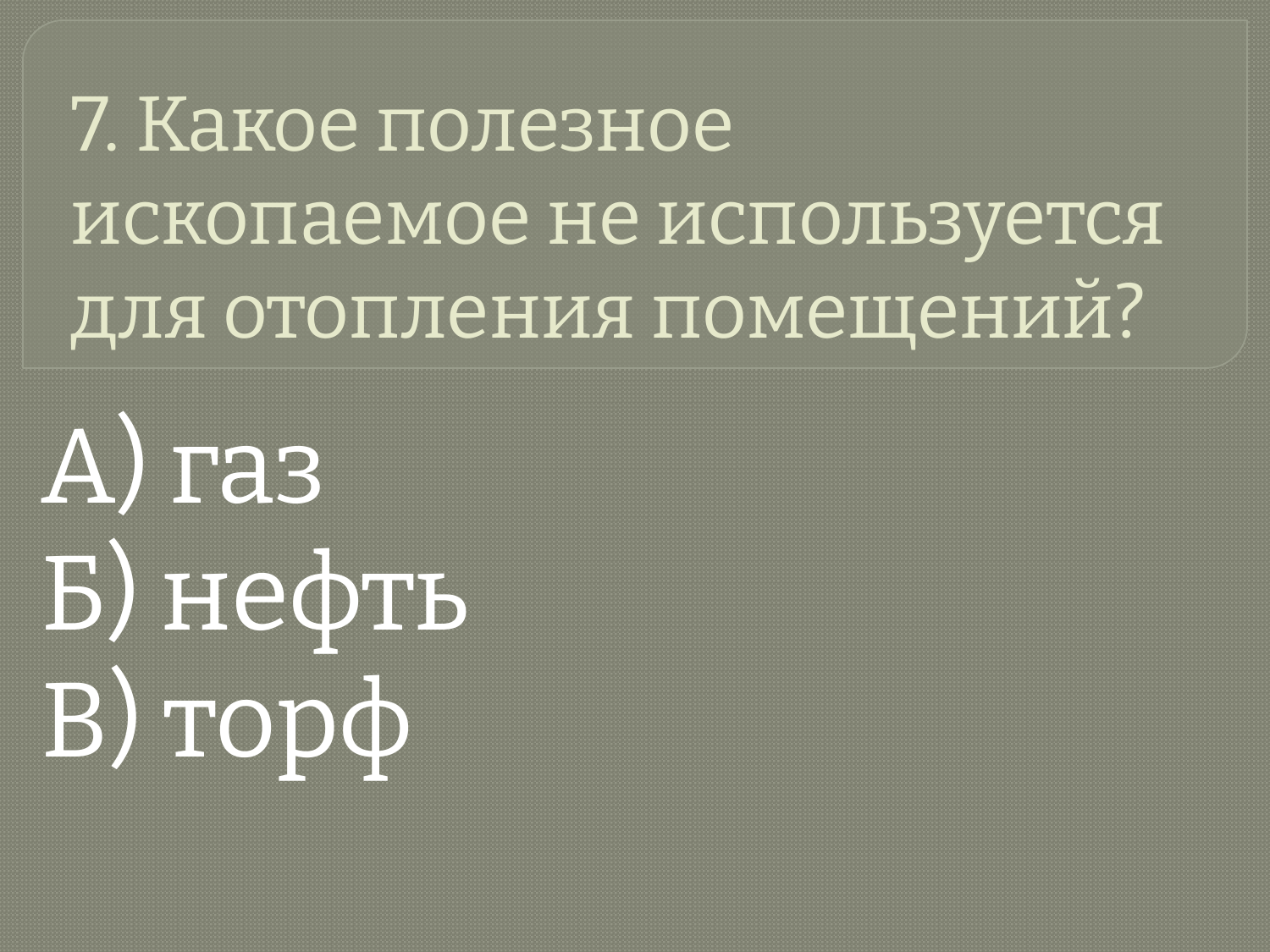

# 7. Какое полезное ископаемое не используется для отопления помещений?
А) газ
Б) нефть
В) торф